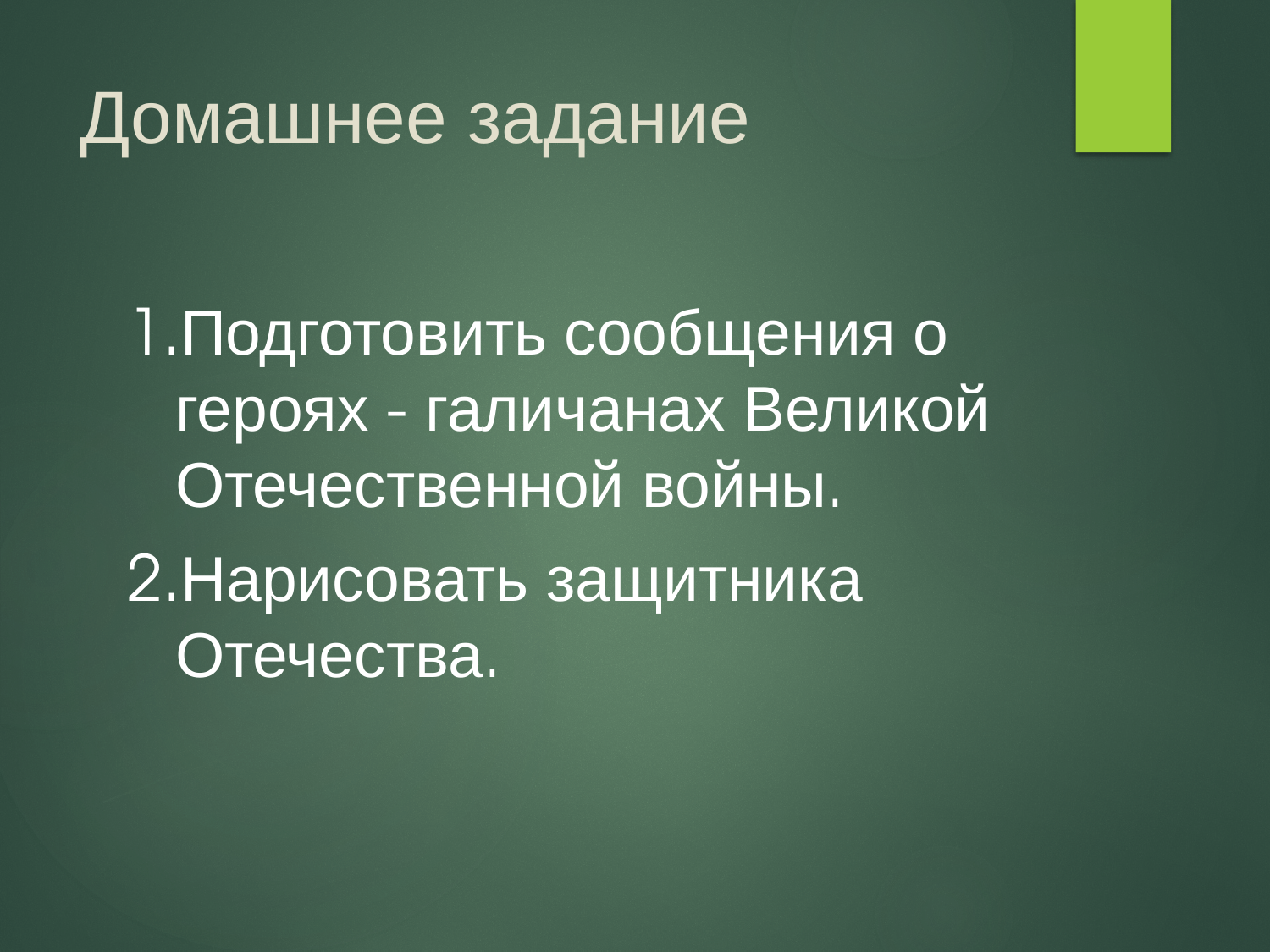

# Домашнее задание
1.Подготовить сообщения о героях - галичанах Великой Отечественной войны.
2.Нарисовать защитника Отечества.